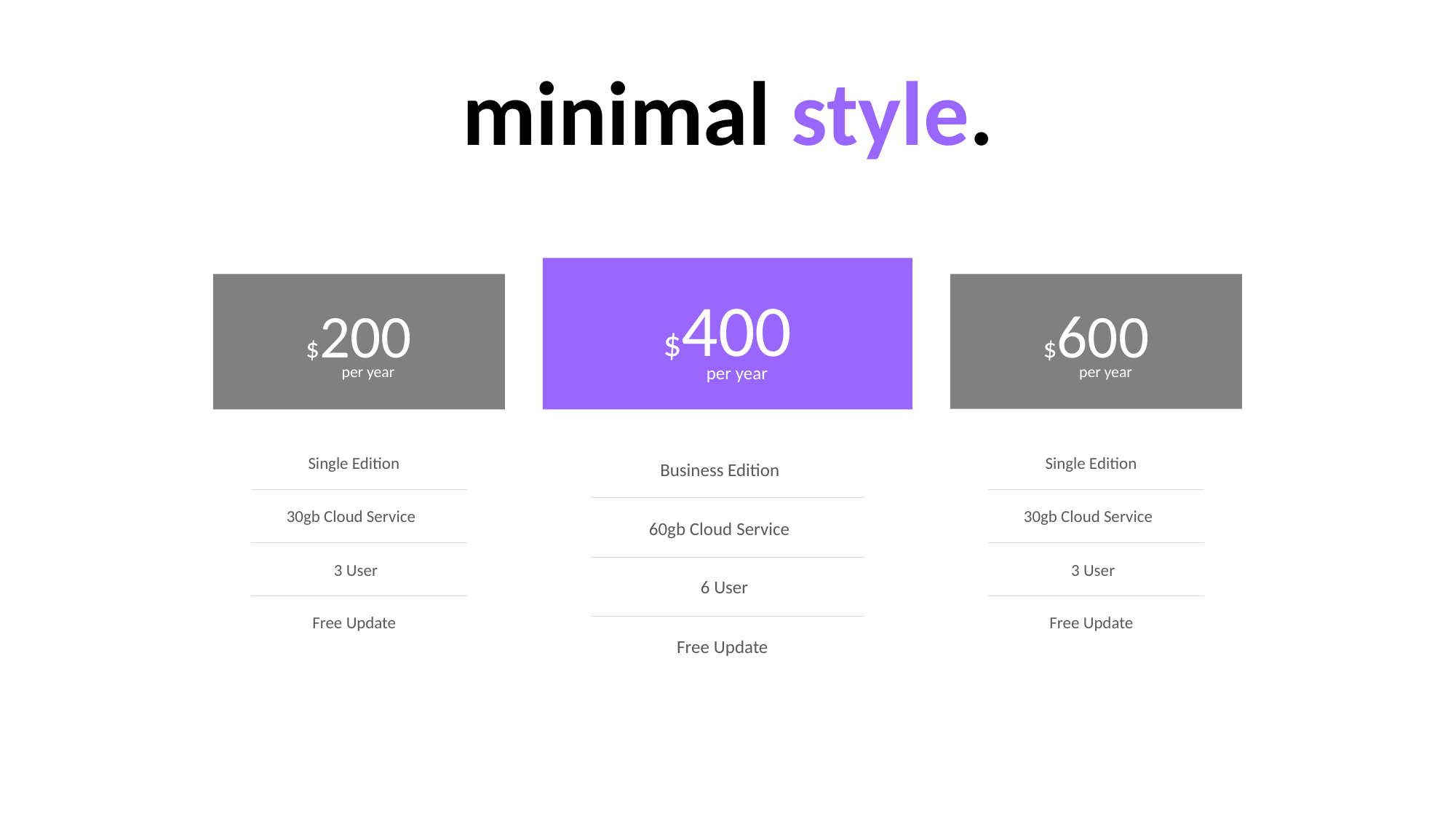

minimal style.

$400
per year

Business Edition
60gb Cloud Service
6 User
Free Update

$200
per year

Single Edition
30gb Cloud Service
3 User
Free Update

$600
per year

Single Edition
30gb Cloud Service
3 User
Free Update
Slide / 01
www.yourwebsite.com